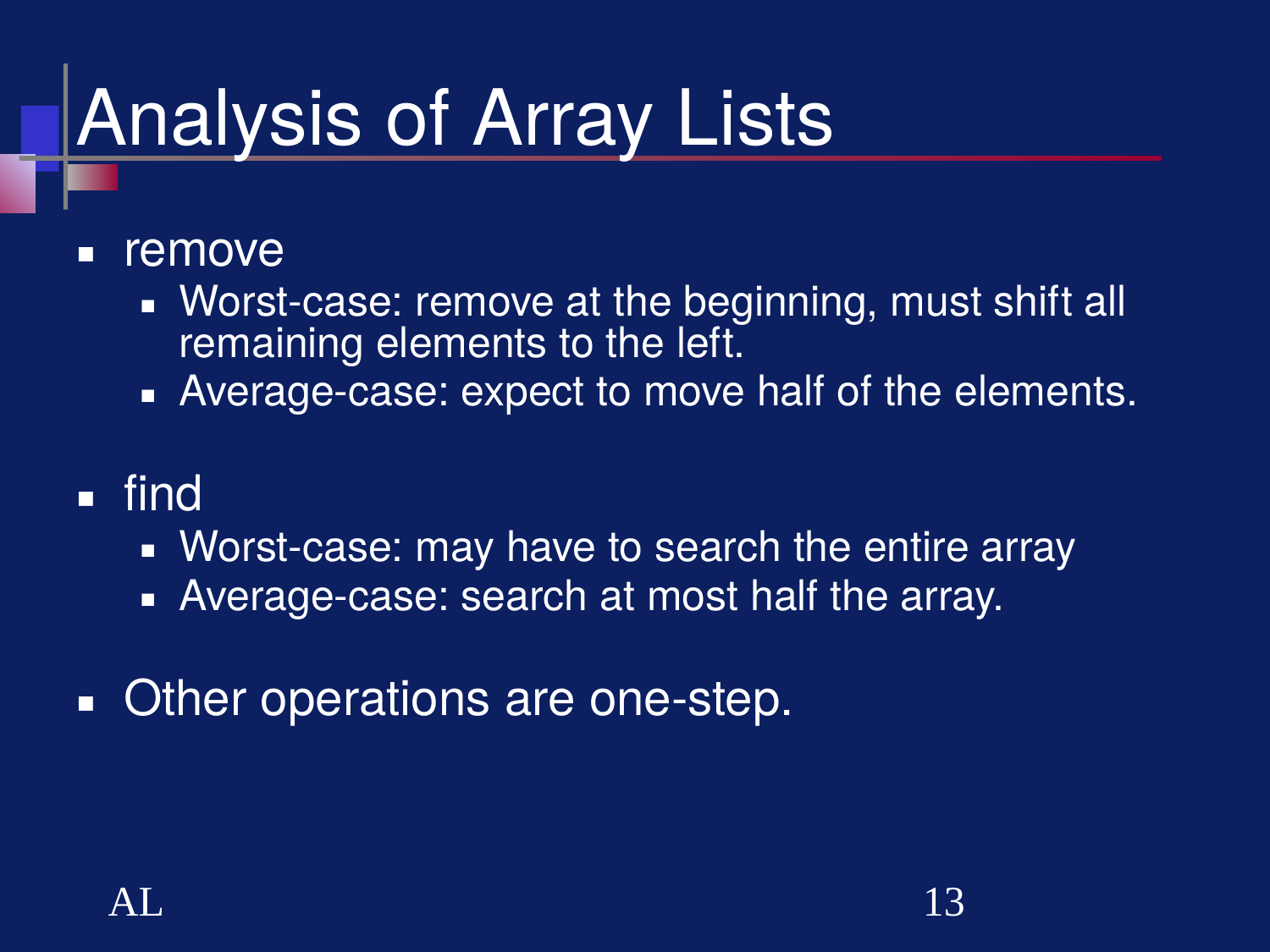

# Analysis of Array Lists
remove
Worst-case: remove at the beginning, must shift all remaining elements to the left.
Average-case: expect to move half of the elements.

find
Worst-case: may have to search the entire array
Average-case: search at most half the array.

Other operations are one-step.

AL
13